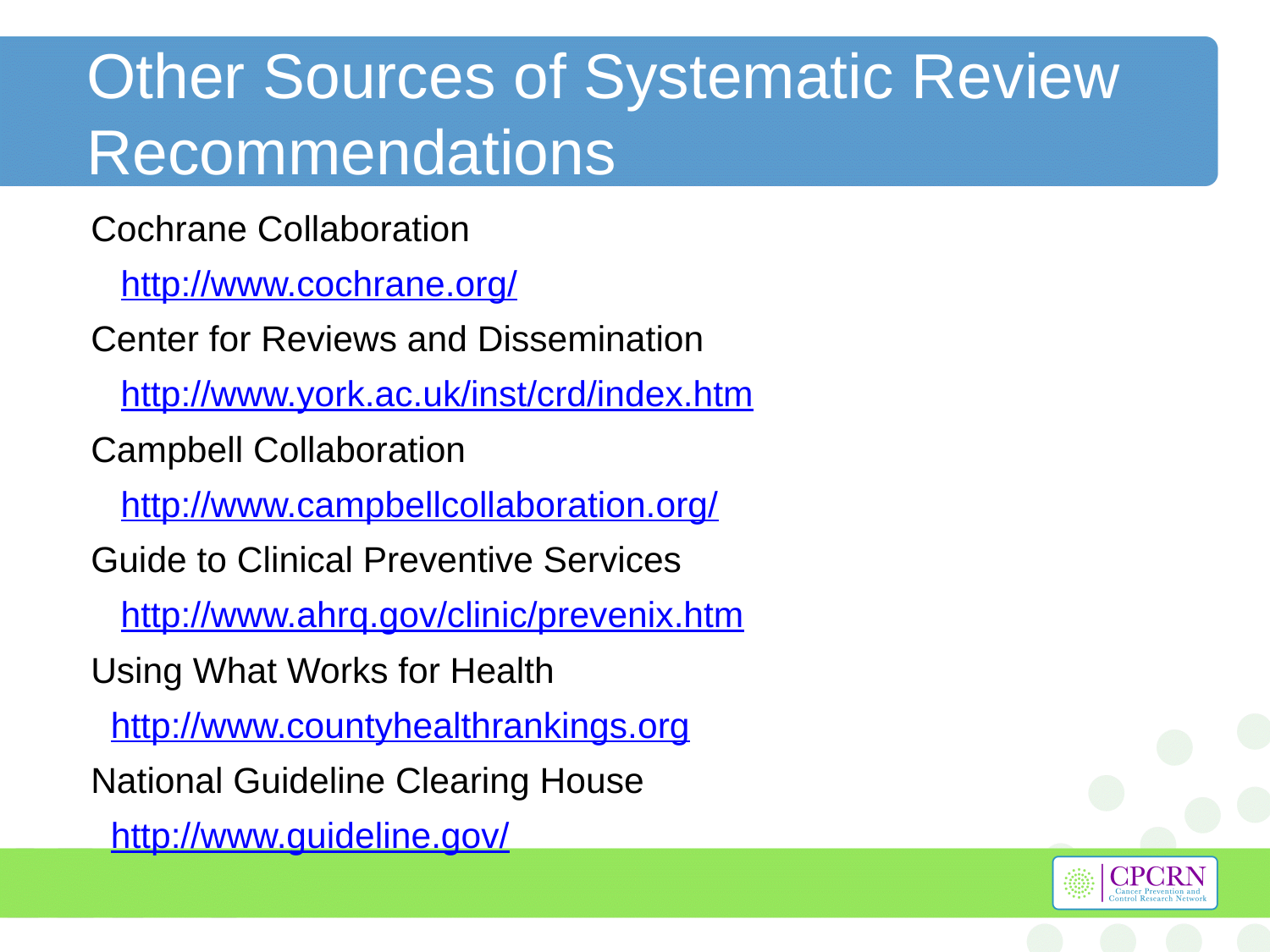

# Other Sources of Systematic Review Recommendations
Cochrane Collaboration
   http://www.cochrane.org/
Center for Reviews and Dissemination
   http://www.york.ac.uk/inst/crd/index.htm
Campbell Collaboration
   http://www.campbellcollaboration.org/
Guide to Clinical Preventive Services
   http://www.ahrq.gov/clinic/prevenix.htm
Using What Works for Health
  http://www.countyhealthrankings.org
National Guideline Clearing House
  http://www.guideline.gov/